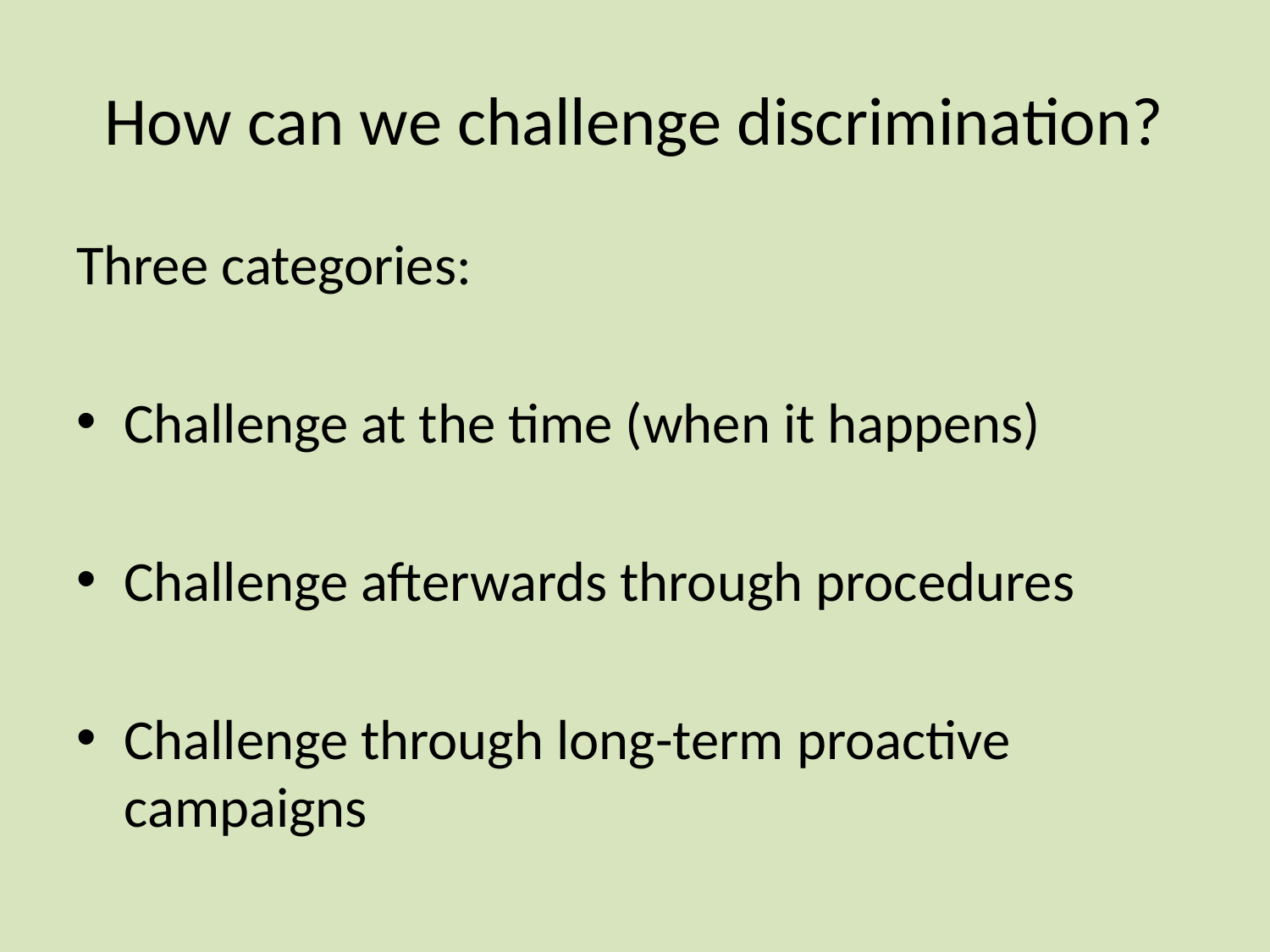

# How can we challenge discrimination?
Three categories:

Challenge at the time (when it happens)

Challenge afterwards through procedures

Challenge through long-term proactive campaigns